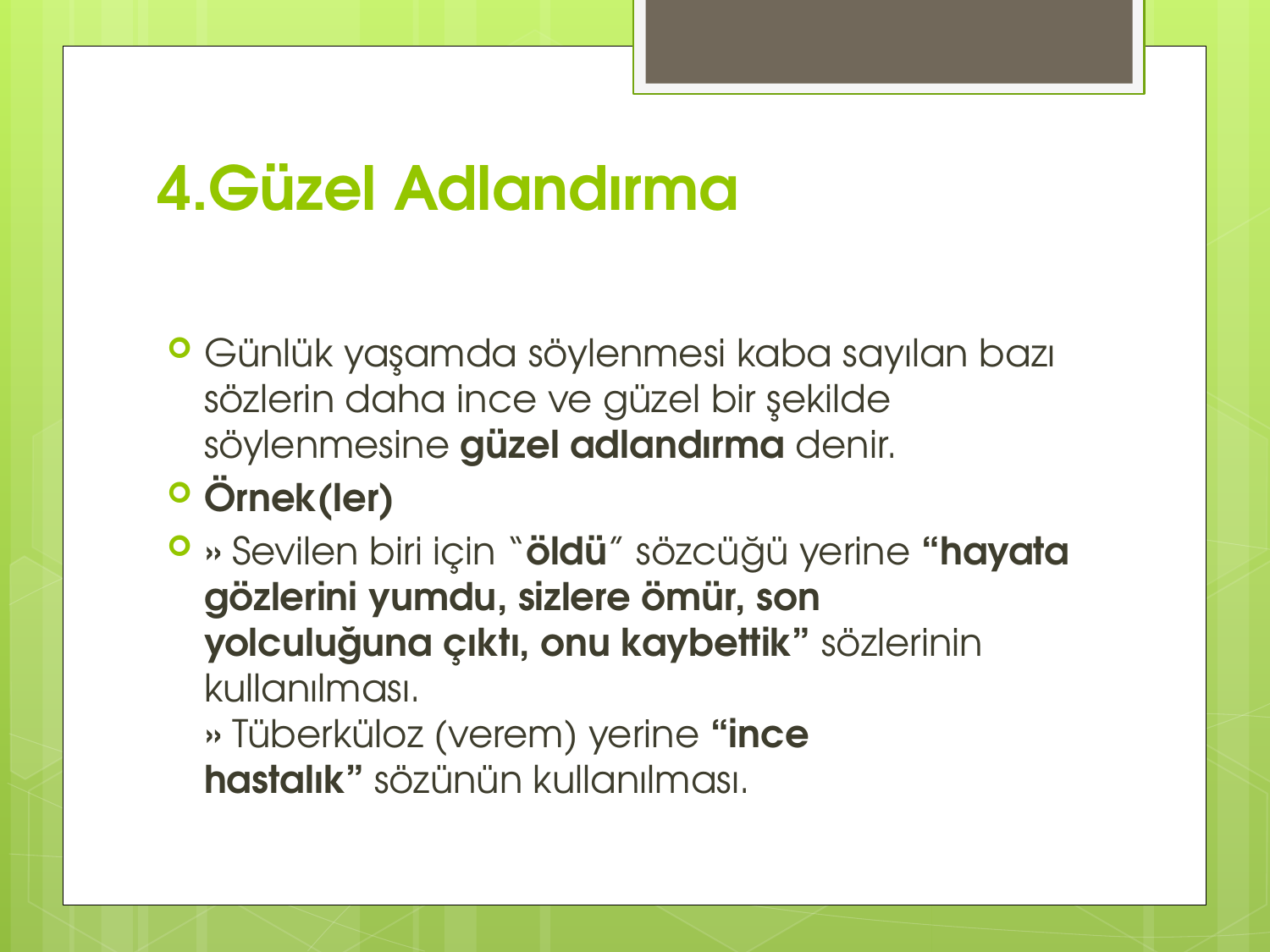

# 4.Güzel Adlandırma
Günlük yaşamda söylenmesi kaba sayılan bazı sözlerin daha ince ve güzel bir şekilde söylenmesine güzel adlandırma denir.
Örnek(ler)
» Sevilen biri için “öldü” sözcüğü yerine “hayata gözlerini yumdu, sizlere ömür, son yolculuğuna çıktı, onu kaybettik” sözlerinin kullanılması.
» Tüberküloz (verem) yerine “ince hastalık” sözünün kullanılması.